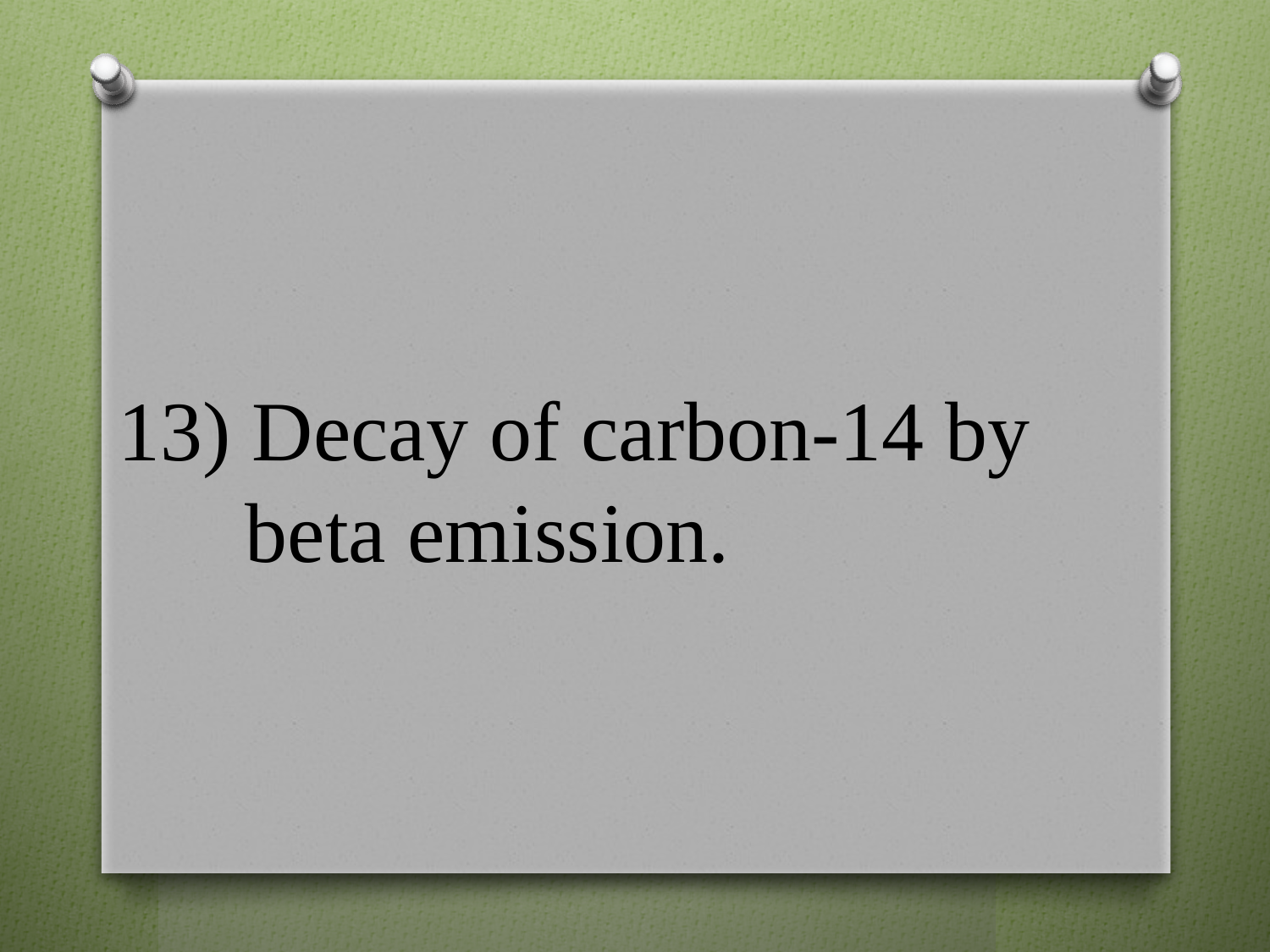

13) Decay of carbon-14 by
      beta emission.